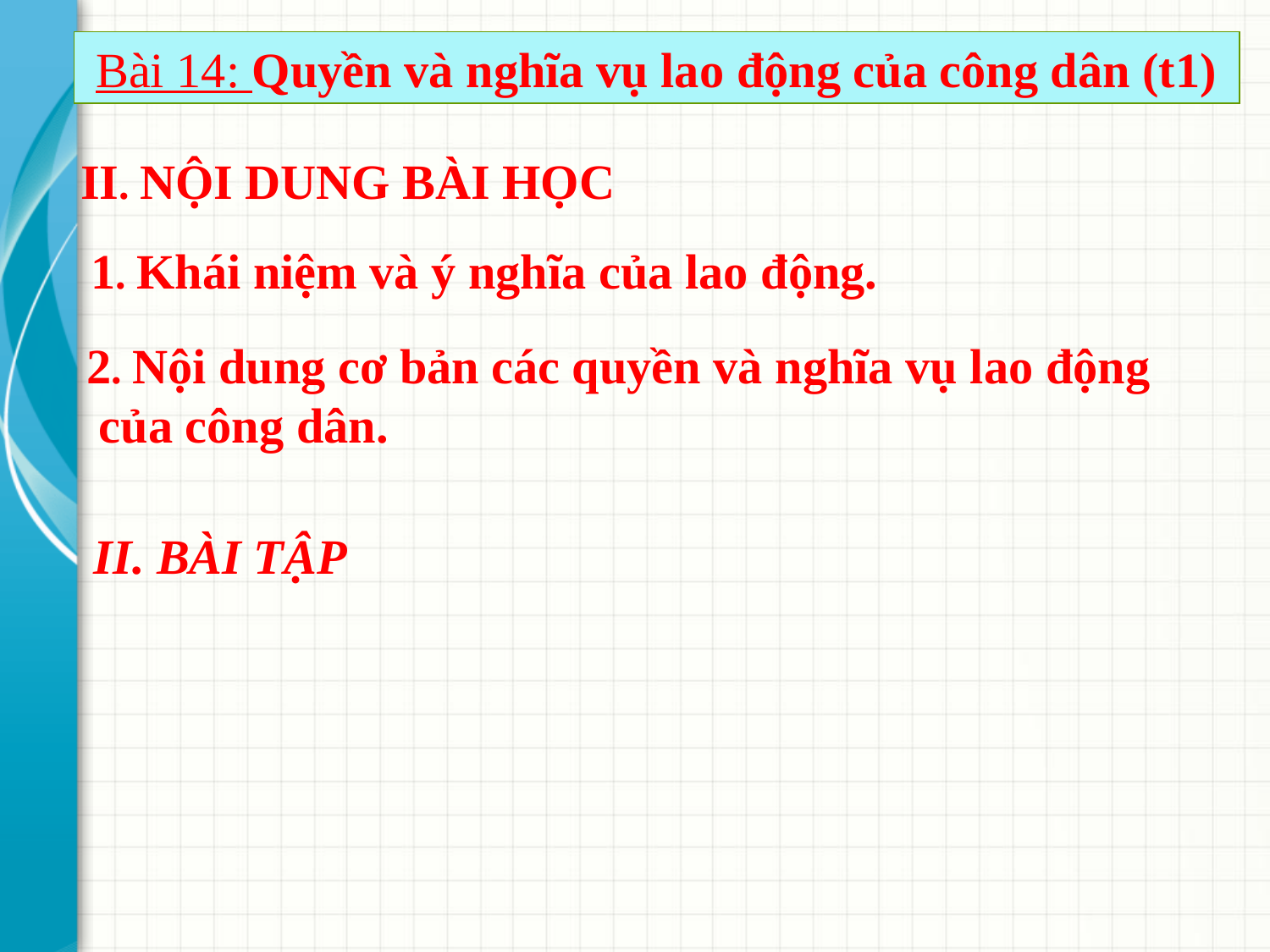

Bài 14: Quyền và nghĩa vụ lao động của công dân (t1)
II. NỘI DUNG BÀI HỌC
1. Khái niệm và ý nghĩa của lao động.
2. Nội dung cơ bản các quyền và nghĩa vụ lao động
 của công dân.
II. BÀI TẬP